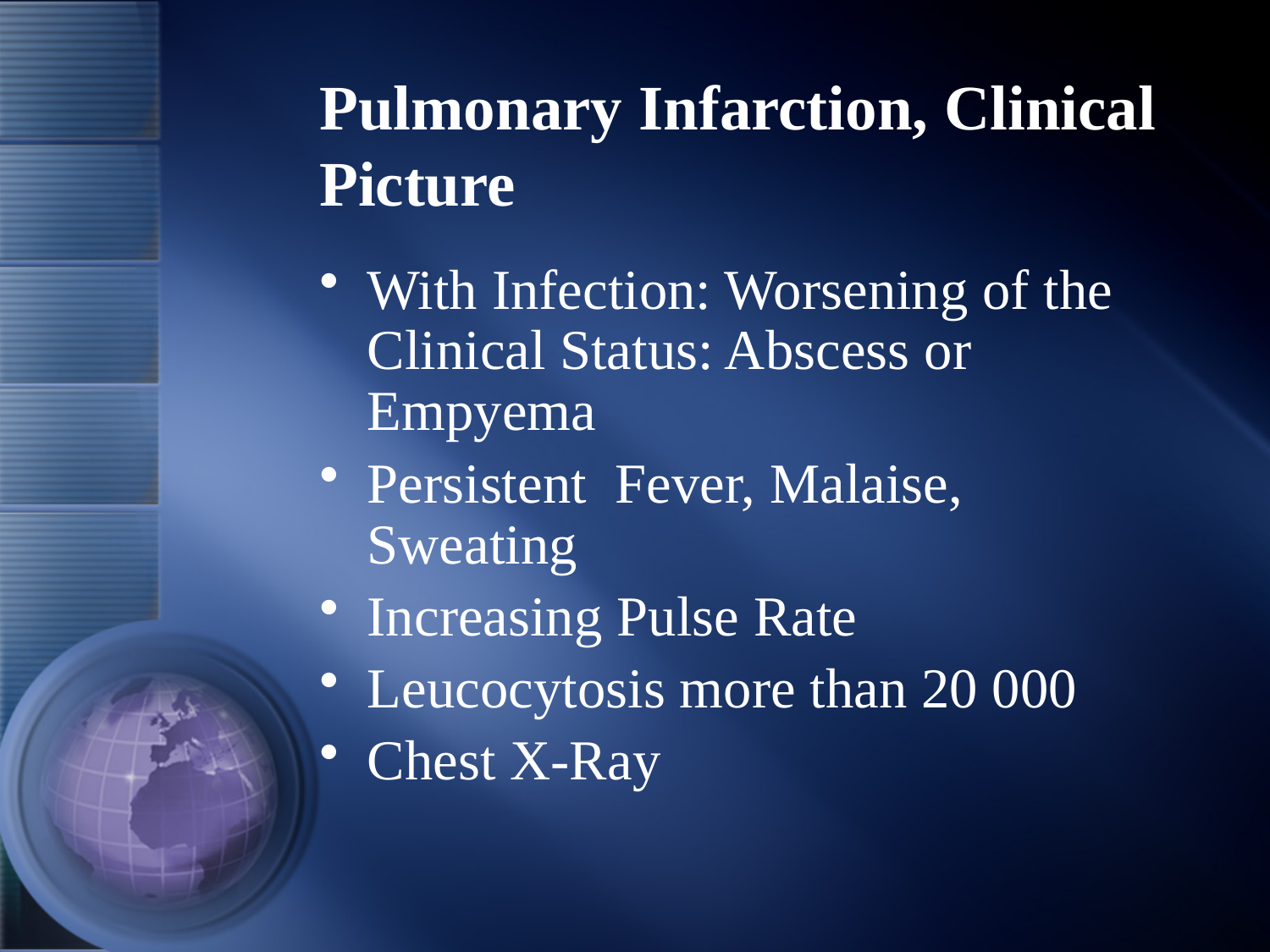

# Pulmonary Infarction, Clinical Picture
With Infection: Worsening of the Clinical Status: Abscess or Empyema
Persistent  Fever, Malaise, Sweating
Increasing Pulse Rate
Leucocytosis more than 20 000
Chest X-Ray